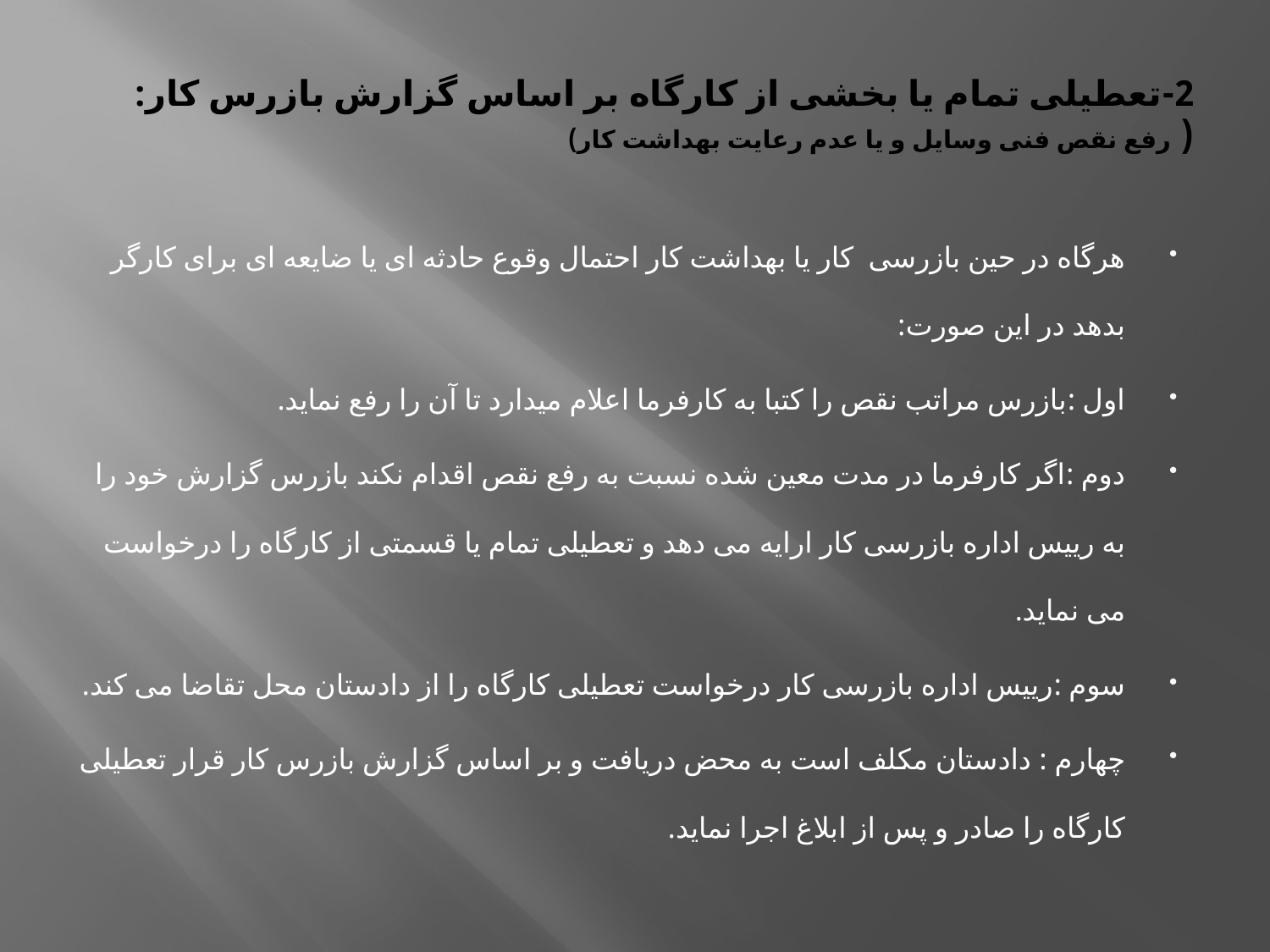

# 2-تعطیلی تمام یا بخشی از کارگاه بر اساس گزارش بازرس کار: ( رفع نقص فنی وسایل و یا عدم رعایت بهداشت کار)
هرگاه در حین بازرسی  کار یا بهداشت کار احتمال وقوع حادثه ای یا ضایعه ای برای کارگر بدهد در این صورت:
اول :بازرس مراتب نقص را کتبا به کارفرما اعلام میدارد تا آن را رفع نماید.
دوم :اگر کارفرما در مدت معین شده نسبت به رفع نقص اقدام نکند بازرس گزارش خود را به رییس اداره بازرسی کار ارایه می دهد و تعطیلی تمام یا قسمتی از کارگاه را درخواست می نماید.
سوم :رییس اداره بازرسی کار درخواست تعطیلی کارگاه را از دادستان محل تقاضا می کند.
چهارم : دادستان مکلف است به محض دریافت و بر اساس گزارش بازرس کار قرار تعطیلی کارگاه را صادر و پس از ابلاغ اجرا نماید.